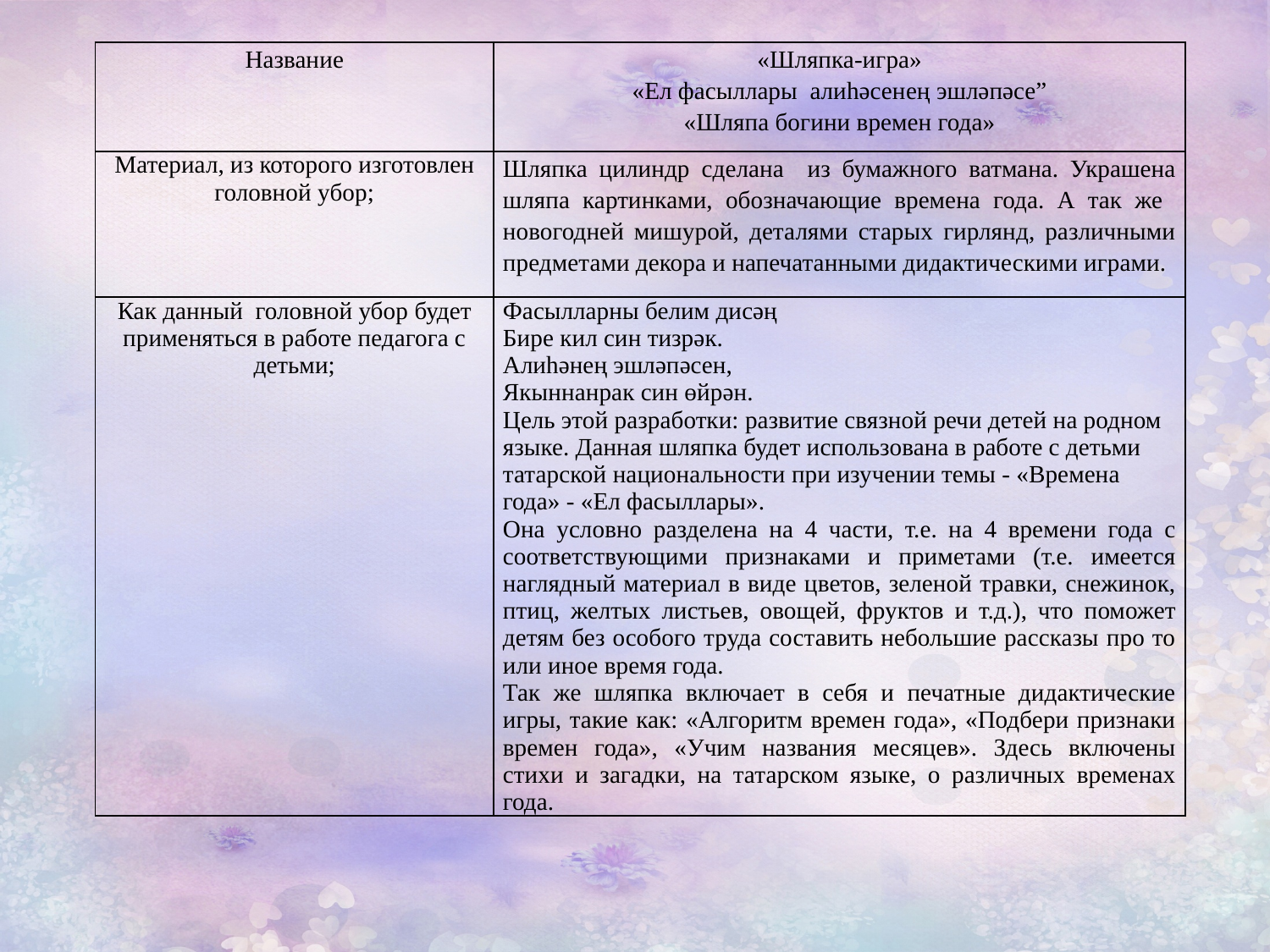

| Название | «Шляпка-игра» «Ел фасыллары алиһәсенең эшләпәсе” «Шляпа богини времен года» |
| --- | --- |
| Материал, из которого изготовлен головной убор; | Шляпка цилиндр сделана из бумажного ватмана. Украшена шляпа картинками, обозначающие времена года. А так же новогодней мишурой, деталями старых гирлянд, различными предметами декора и напечатанными дидактическими играми. |
| Как данный головной убор будет применяться в работе педагога с детьми; | Фасылларны белим дисәң Бире кил син тизрәк. Алиһәнең эшләпәсен, Якыннанрак син өйрән. Цель этой разработки: развитие связной речи детей на родном языке. Данная шляпка будет использована в работе с детьми татарской национальности при изучении темы - «Времена года» - «Ел фасыллары». Она условно разделена на 4 части, т.е. на 4 времени года с соответствующими признаками и приметами (т.е. имеется наглядный материал в виде цветов, зеленой травки, снежинок, птиц, желтых листьев, овощей, фруктов и т.д.), что поможет детям без особого труда составить небольшие рассказы про то или иное время года. Так же шляпка включает в себя и печатные дидактические игры, такие как: «Алгоритм времен года», «Подбери признаки времен года», «Учим названия месяцев». Здесь включены стихи и загадки, на татарском языке, о различных временах года. |